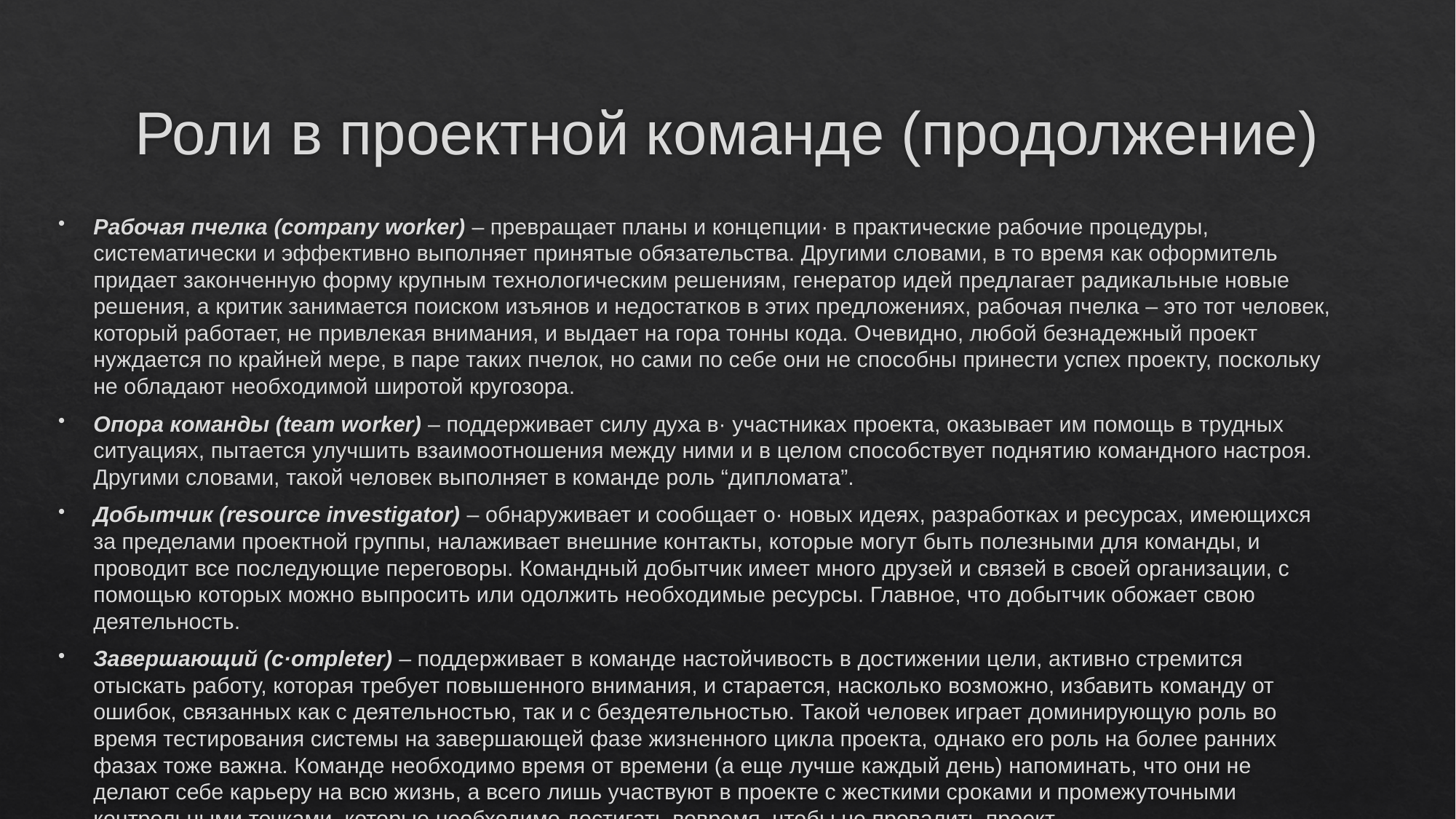

# Роли в проектной команде (продолжение)
Рабочая пчелка (company worker) – превращает планы и концепции· в практические рабочие процедуры, систематически и эффективно выполняет принятые обязательства. Другими словами, в то время как оформитель придает законченную форму крупным технологическим решениям, генератор идей предлагает радикальные новые решения, а критик занимается поиском изъянов и недостатков в этих предложениях, рабочая пчелка – это тот человек, который работает, не привлекая внимания, и выдает на гора тонны кода. Очевидно, любой безнадежный проект нуждается по крайней мере, в паре таких пчелок, но сами по себе они не способны принести успех проекту, поскольку не обладают необходимой широтой кругозора.
Опора команды (team worker) – поддерживает силу духа в· участниках проекта, оказывает им помощь в трудных ситуациях, пытается улучшить взаимоотношения между ними и в целом способствует поднятию командного настроя. Другими словами, такой человек выполняет в команде роль “дипломата”.
Добытчик (resource investigator) – обнаруживает и сообщает о· новых идеях, разработках и ресурсах, имеющихся за пределами проектной группы, налаживает внешние контакты, которые могут быть полезными для команды, и проводит все последующие переговоры. Командный добытчик имеет много друзей и связей в своей организации, с помощью которых можно выпросить или одолжить необходимые ресурсы. Главное, что добытчик обожает свою деятельность.
Завершающий (c·ompleter) – поддерживает в команде настойчивость в достижении цели, активно стремится отыскать работу, которая требует повышенного внимания, и старается, насколько возможно, избавить команду от ошибок, связанных как с деятельностью, так и с бездеятельностью. Такой человек играет доминирующую роль во время тестирования системы на завершающей фазе жизненного цикла проекта, однако его роль на более ранних фазах тоже важна. Команде необходимо время от времени (а еще лучше каждый день) напоминать, что они не делают себе карьеру на всю жизнь, а всего лишь участвуют в проекте с жесткими сроками и промежуточными контрольными точками, которые необходимо достигать вовремя, чтобы не провалить проект.